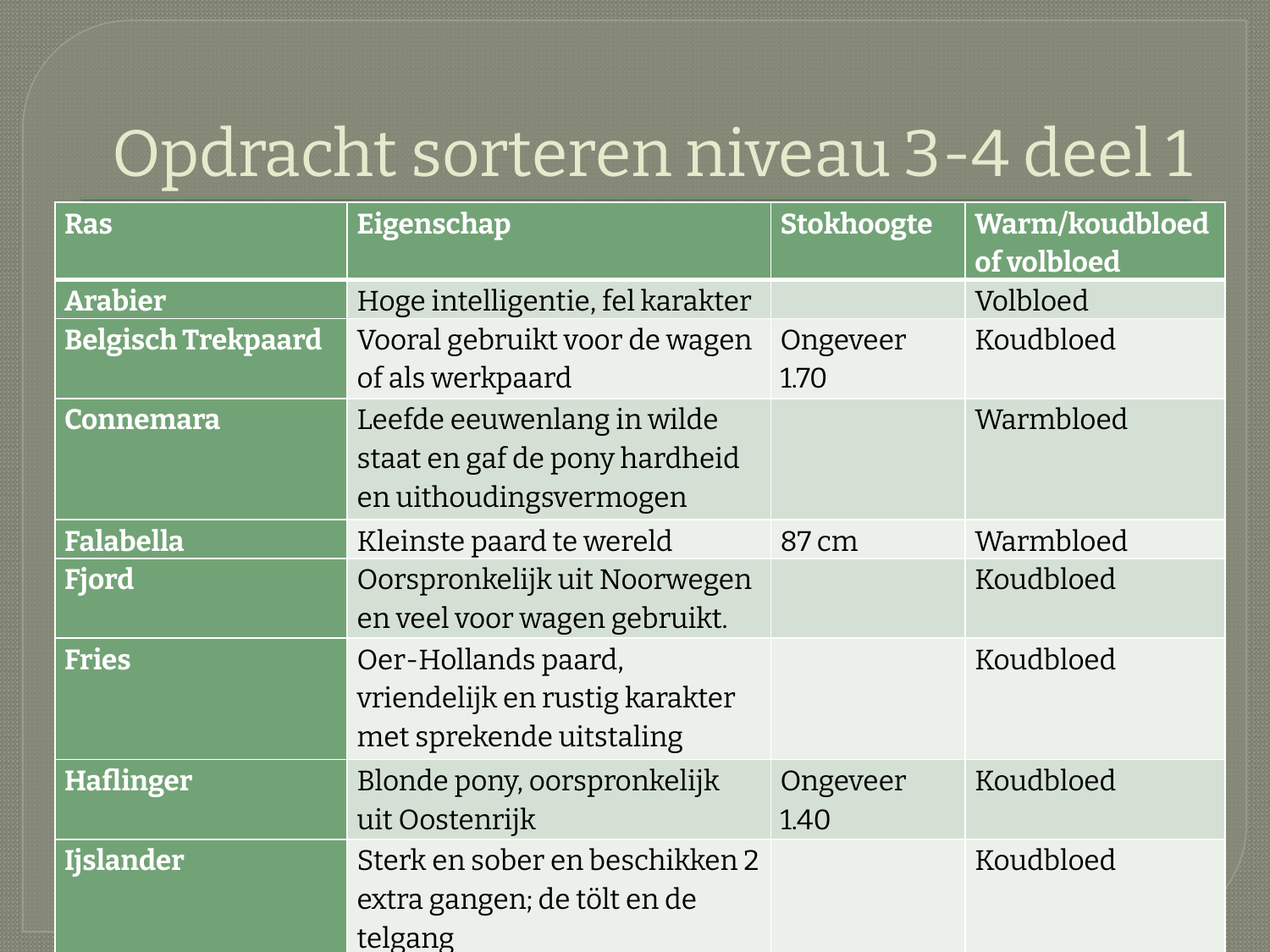

# Opdracht sorteren niveau 3-4 deel 1
| Ras | Eigenschap | Stokhoogte | Warm/koudbloed of volbloed |
| --- | --- | --- | --- |
| Arabier | Hoge intelligentie, fel karakter |  | Volbloed |
| Belgisch Trekpaard | Vooral gebruikt voor de wagen of als werkpaard | Ongeveer 1.70 | Koudbloed |
| Connemara | Leefde eeuwenlang in wilde staat en gaf de pony hardheid en uithoudingsvermogen |  | Warmbloed |
| Falabella | Kleinste paard te wereld | 87 cm | Warmbloed |
| Fjord | Oorspronkelijk uit Noorwegen en veel voor wagen gebruikt. |  | Koudbloed |
| Fries | Oer-Hollands paard, vriendelijk en rustig karakter met sprekende uitstaling |  | Koudbloed |
| Haflinger | Blonde pony, oorspronkelijk uit Oostenrijk | Ongeveer 1.40 | Koudbloed |
| Ijslander | Sterk en sober en beschikken 2 extra gangen; de tölt en de telgang |  | Koudbloed |